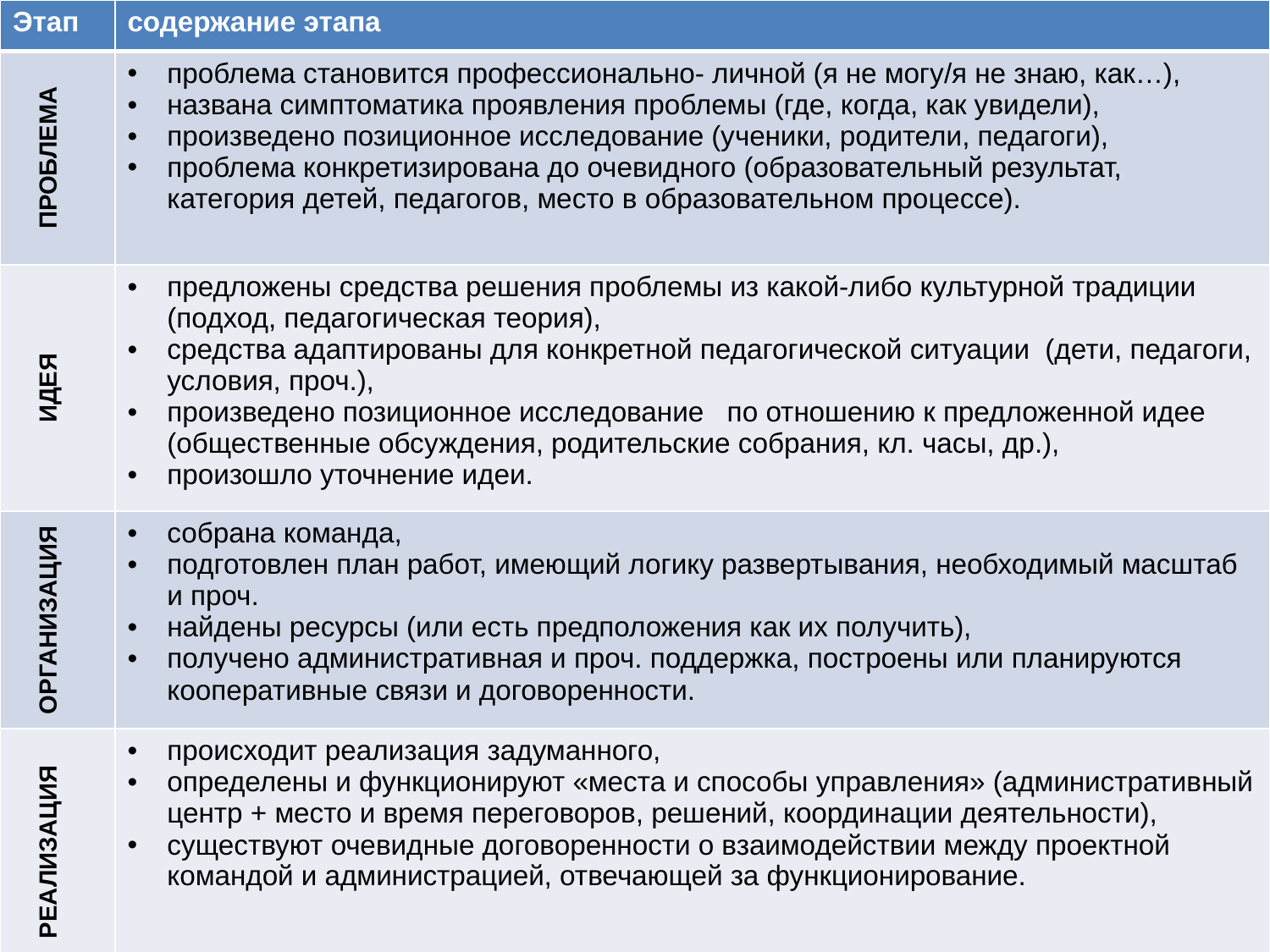

| Этап | содержание этапа |
| --- | --- |
| ПРОБЛЕМА | проблема становится профессионально- личной (я не могу/я не знаю, как…), названа симптоматика проявления проблемы (где, когда, как увидели), произведено позиционное исследование (ученики, родители, педагоги), проблема конкретизирована до очевидного (образовательный результат, категория детей, педагогов, место в образовательном процессе). |
| ИДЕЯ | предложены средства решения проблемы из какой-либо культурной традиции (подход, педагогическая теория), средства адаптированы для конкретной педагогической ситуации (дети, педагоги, условия, проч.), произведено позиционное исследование по отношению к предложенной идее (общественные обсуждения, родительские собрания, кл. часы, др.), произошло уточнение идеи. |
| ОРГАНИЗАЦИЯ | собрана команда, подготовлен план работ, имеющий логику развертывания, необходимый масштаб и проч. найдены ресурсы (или есть предположения как их получить), получено административная и проч. поддержка, построены или планируются кооперативные связи и договоренности. |
| РЕАЛИЗАЦИЯ | происходит реализация задуманного, определены и функционируют «места и способы управления» (административный центр + место и время переговоров, решений, координации деятельности), существуют очевидные договоренности о взаимодействии между проектной командой и администрацией, отвечающей за функционирование. |